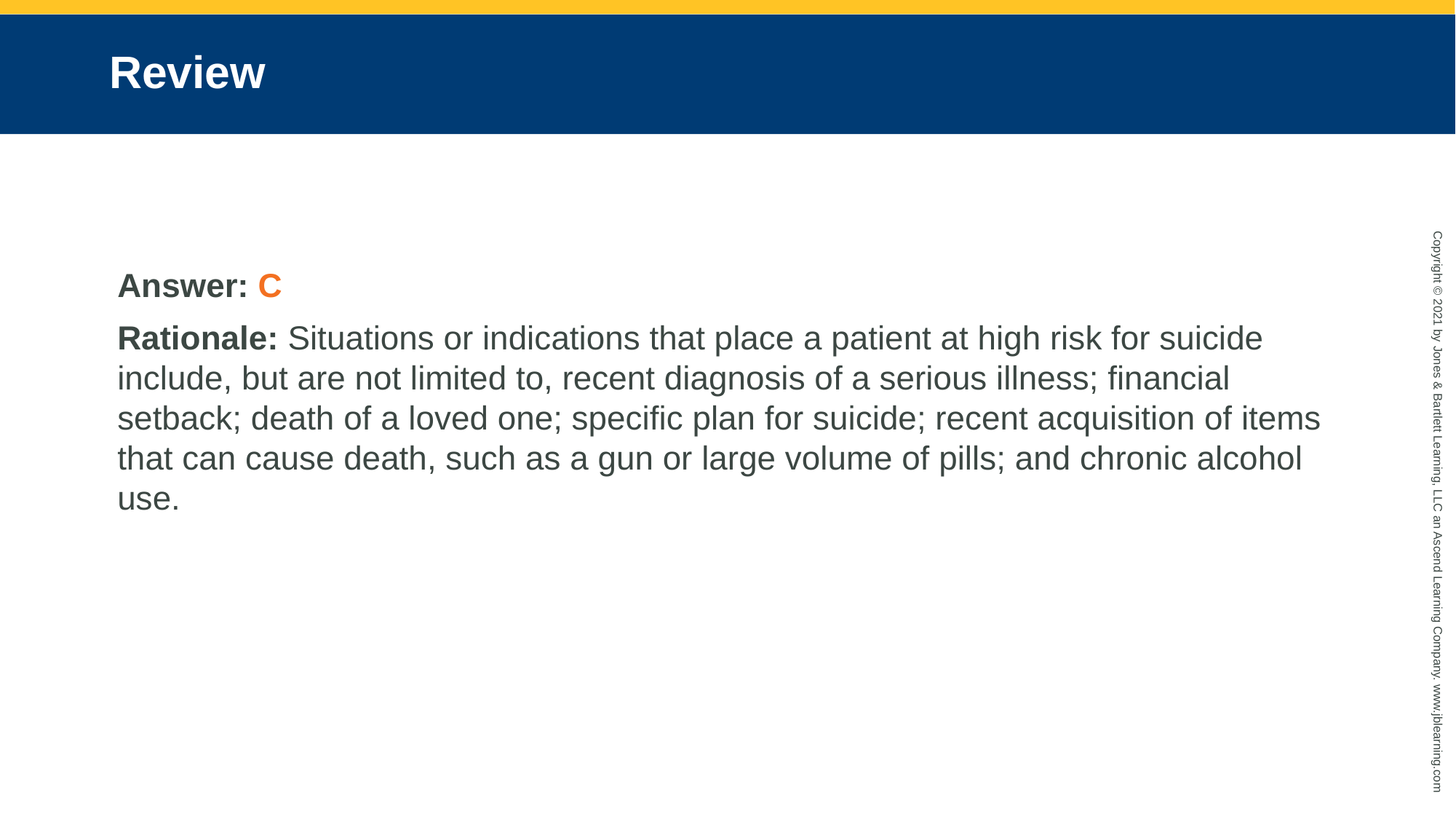

# Review
Answer: C
Rationale: Situations or indications that place a patient at high risk for suicide include, but are not limited to, recent diagnosis of a serious illness; financial setback; death of a loved one; specific plan for suicide; recent acquisition of items that can cause death, such as a gun or large volume of pills; and chronic alcohol use.